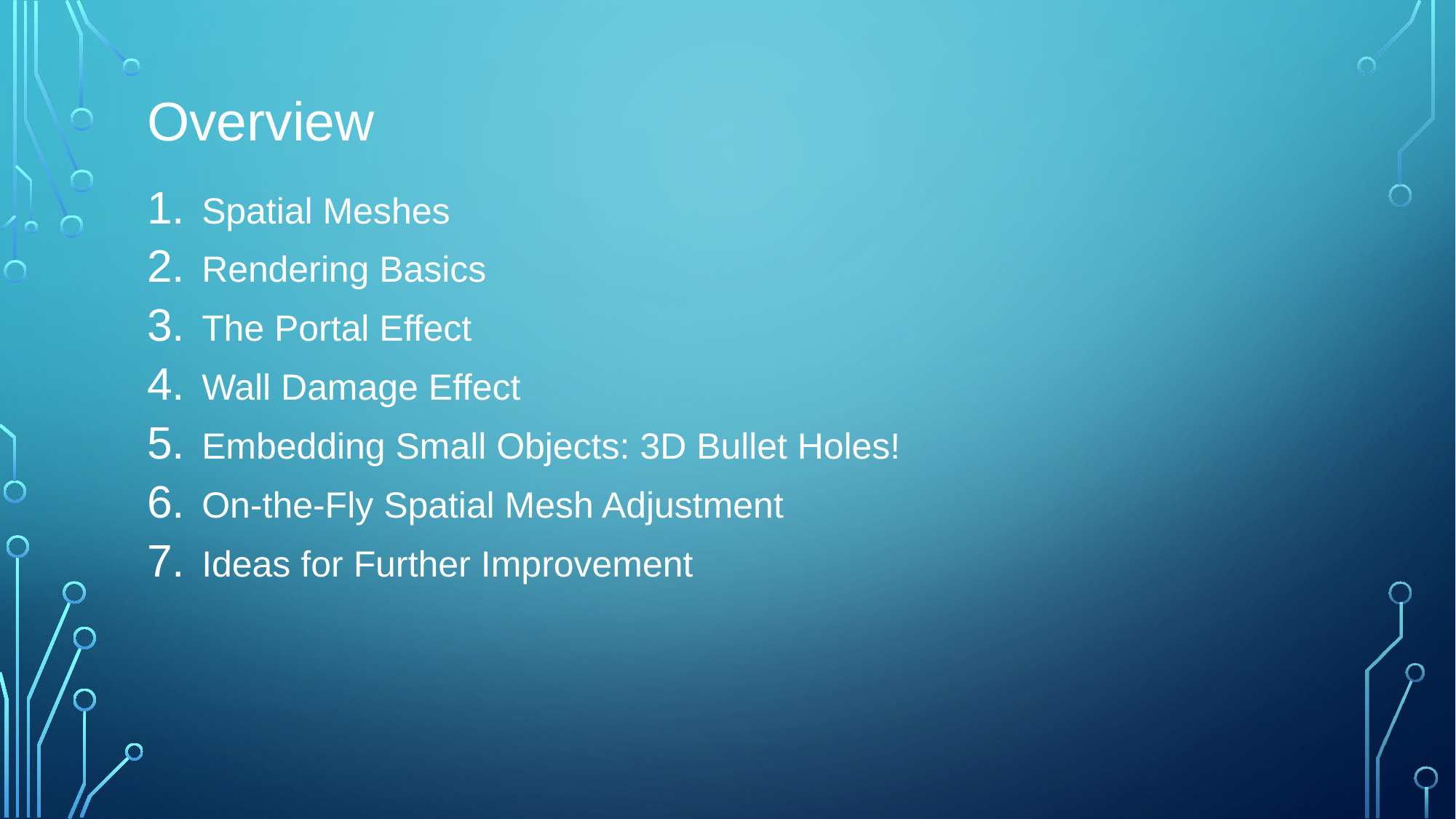

# Overview
Spatial Meshes
Rendering Basics
The Portal Effect
Wall Damage Effect
Embedding Small Objects: 3D Bullet Holes!
On-the-Fly Spatial Mesh Adjustment
Ideas for Further Improvement